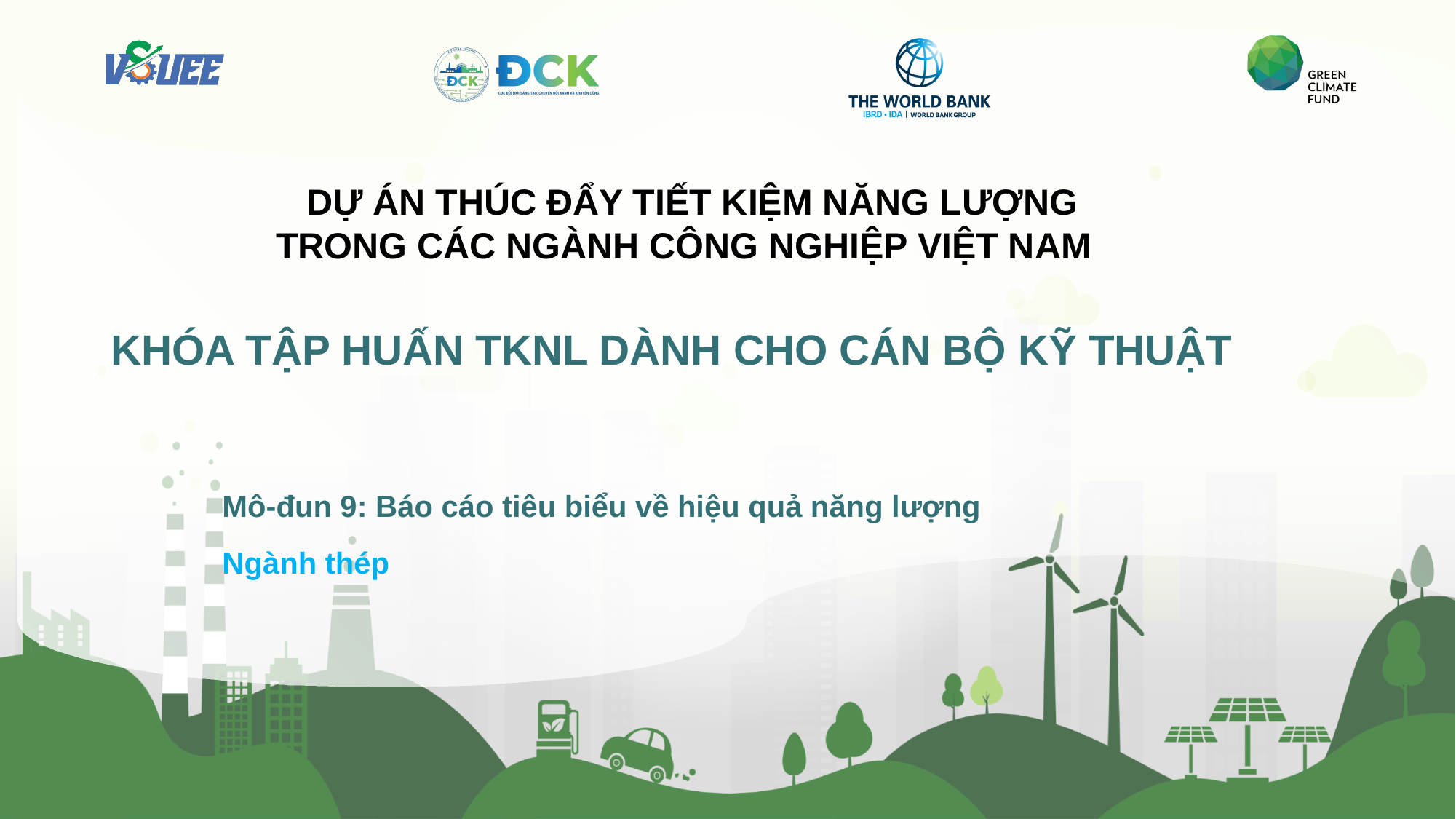

DỰ ÁN THÚC ĐẨY TIẾT KIỆM NĂNG LƯỢNG
TRONG CÁC NGÀNH CÔNG NGHIỆP VIỆT NAM
KHÓA TẬP HUẤN TKNL DÀNH CHO CÁN BỘ KỸ THUẬT
Mô-đun 9: Báo cáo tiêu biểu về hiệu quả năng lượng
Ngành thép